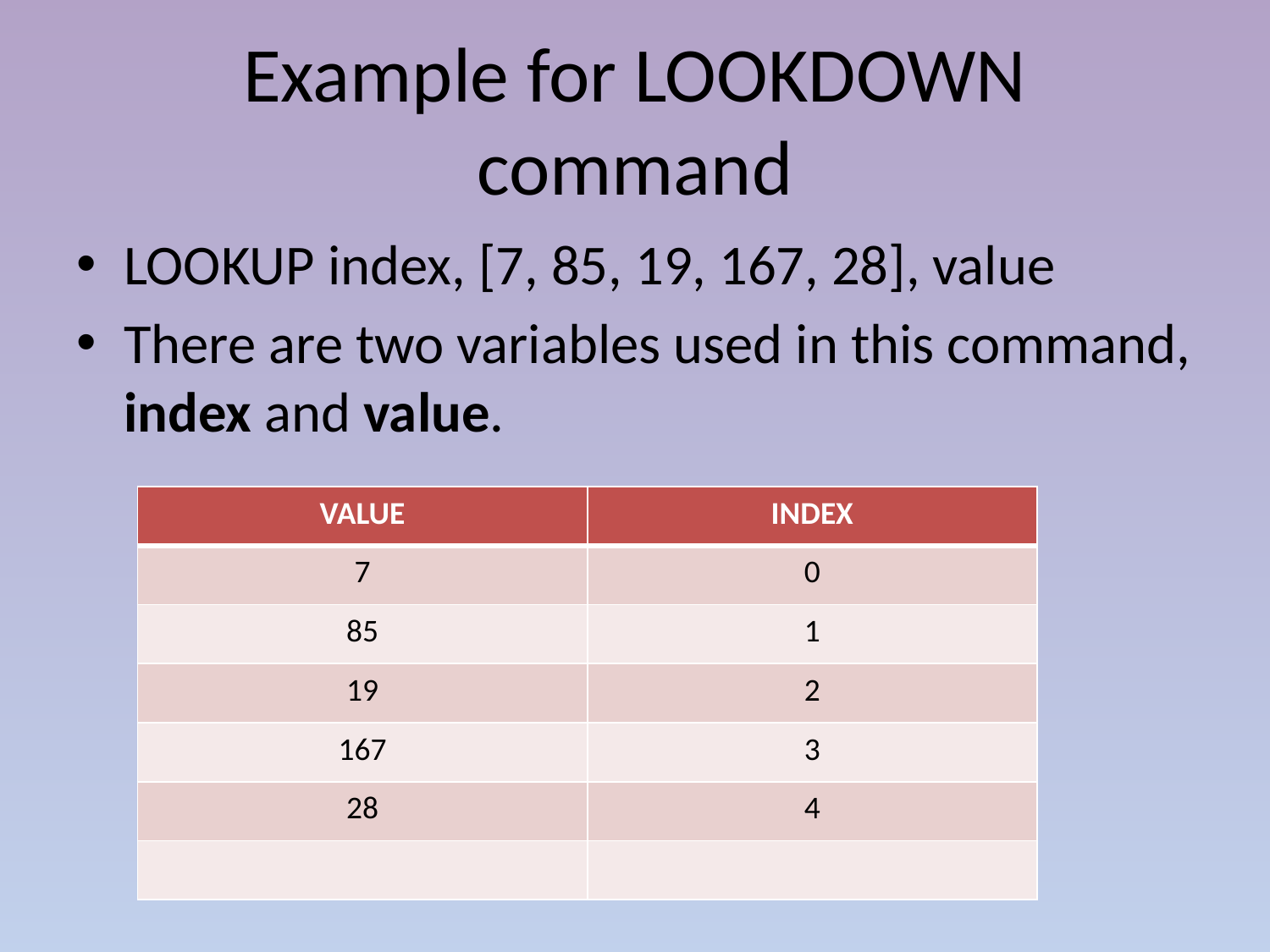

# Example for LOOKDOWN command
LOOKUP index, [7, 85, 19, 167, 28], value
There are two variables used in this command, index and value.

| VALUE | INDEX |
| --- | --- |
| 7 | 0 |
| 85 | 1 |
| 19 | 2 |
| 167 | 3 |
| 28 | 4 |
|  |  |